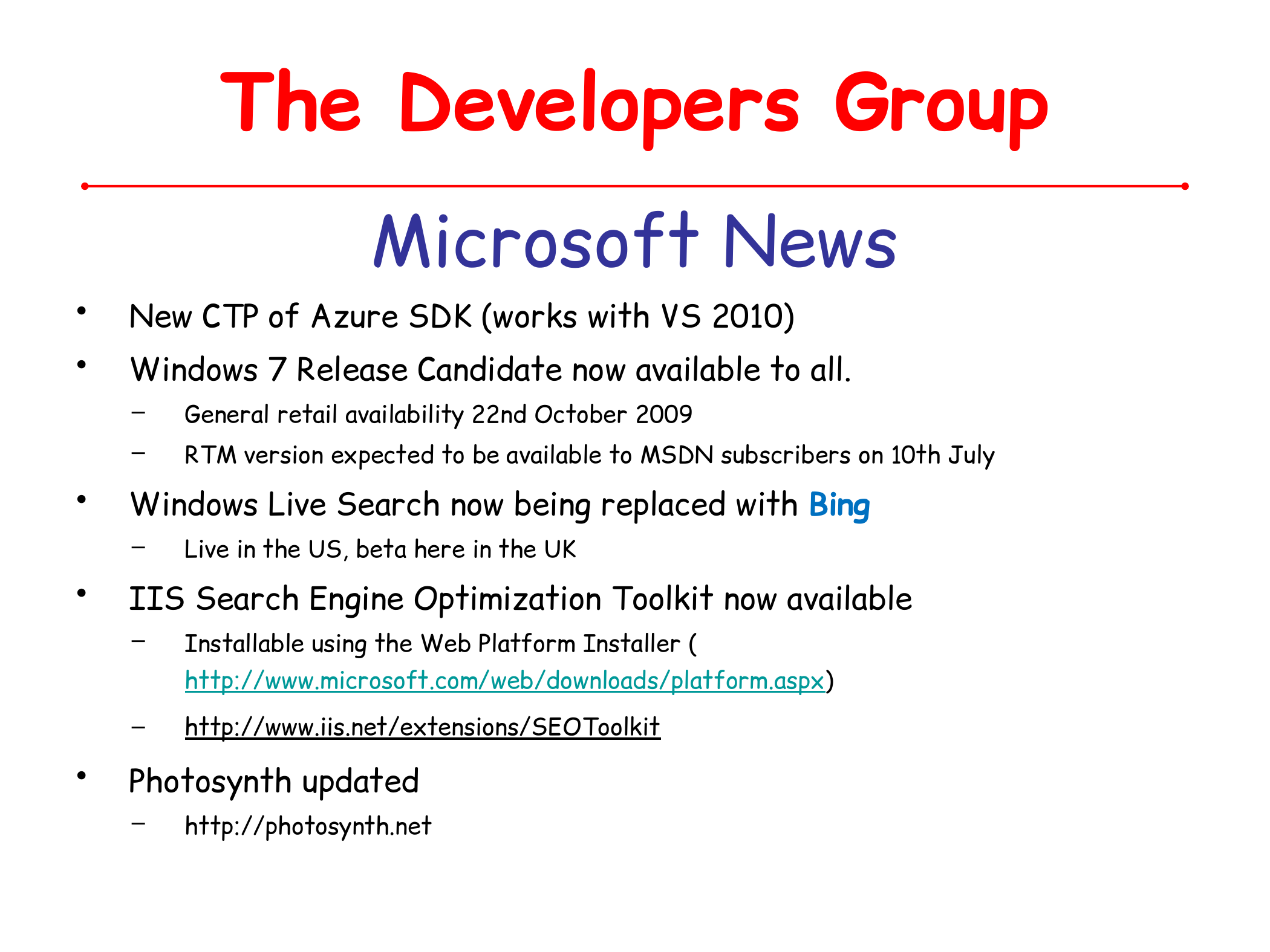

# The Developers Group

Microsoft News
New CTP of Azure SDK (works with VS 2010)
Windows 7 Release Candidate now available to all.
General retail availability 22nd October 2009
RTM version expected to be available to MSDN subscribers on 10th July
Windows Live Search now being replaced with Bing
Live in the US, beta here in the UK
IIS Search Engine Optimization Toolkit now available
Installable using the Web Platform Installer (http://www.microsoft.com/web/downloads/platform.aspx)
http://www.iis.net/extensions/SEOToolkit
Photosynth updated
http://photosynth.net